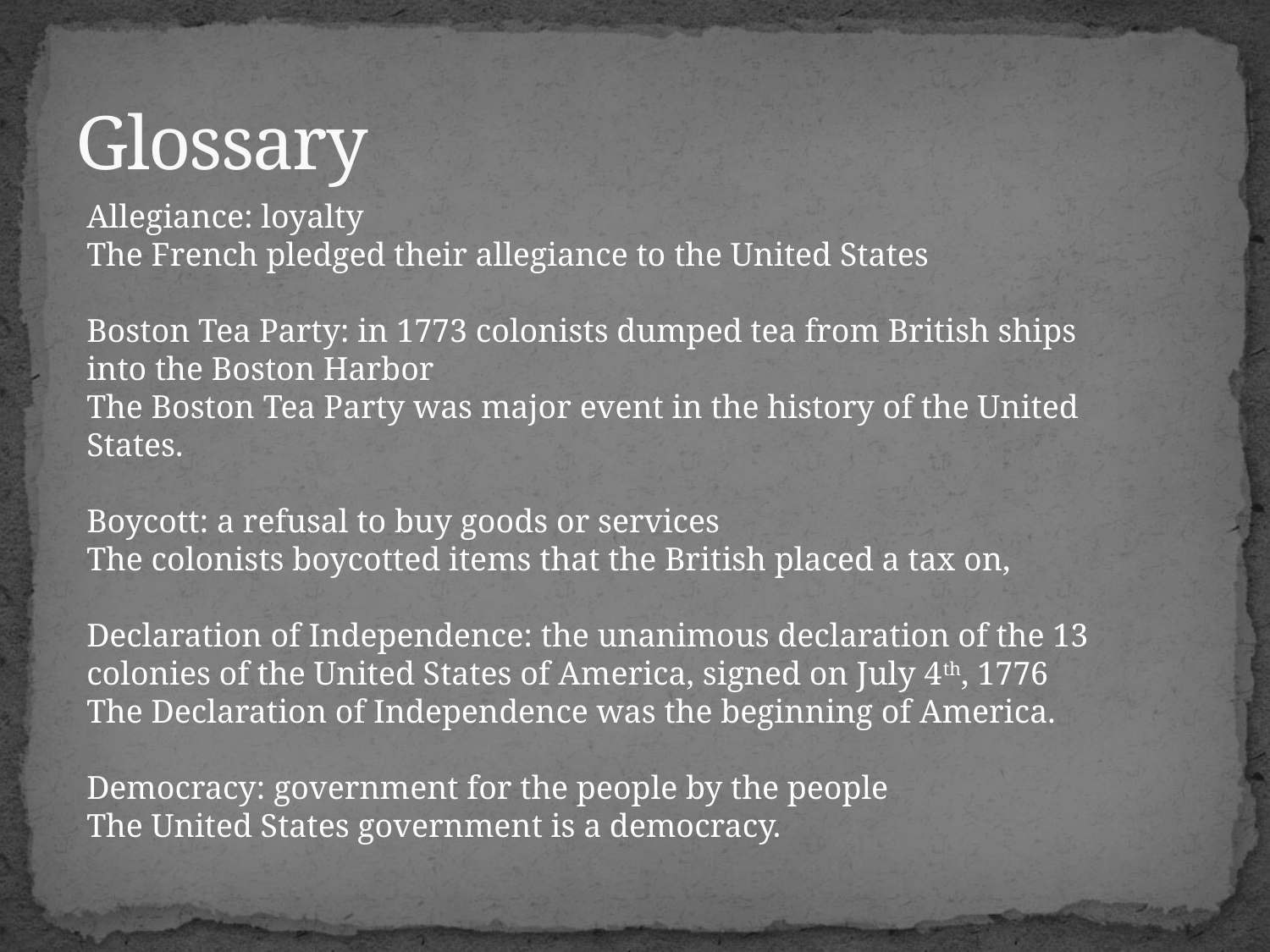

# Glossary
Allegiance: loyalty
The French pledged their allegiance to the United States

Boston Tea Party: in 1773 colonists dumped tea from British ships into the Boston Harbor
The Boston Tea Party was major event in the history of the United States.

Boycott: a refusal to buy goods or services
The colonists boycotted items that the British placed a tax on,

Declaration of Independence: the unanimous declaration of the 13 colonies of the United States of America, signed on July 4th, 1776
The Declaration of Independence was the beginning of America.

Democracy: government for the people by the people
The United States government is a democracy.